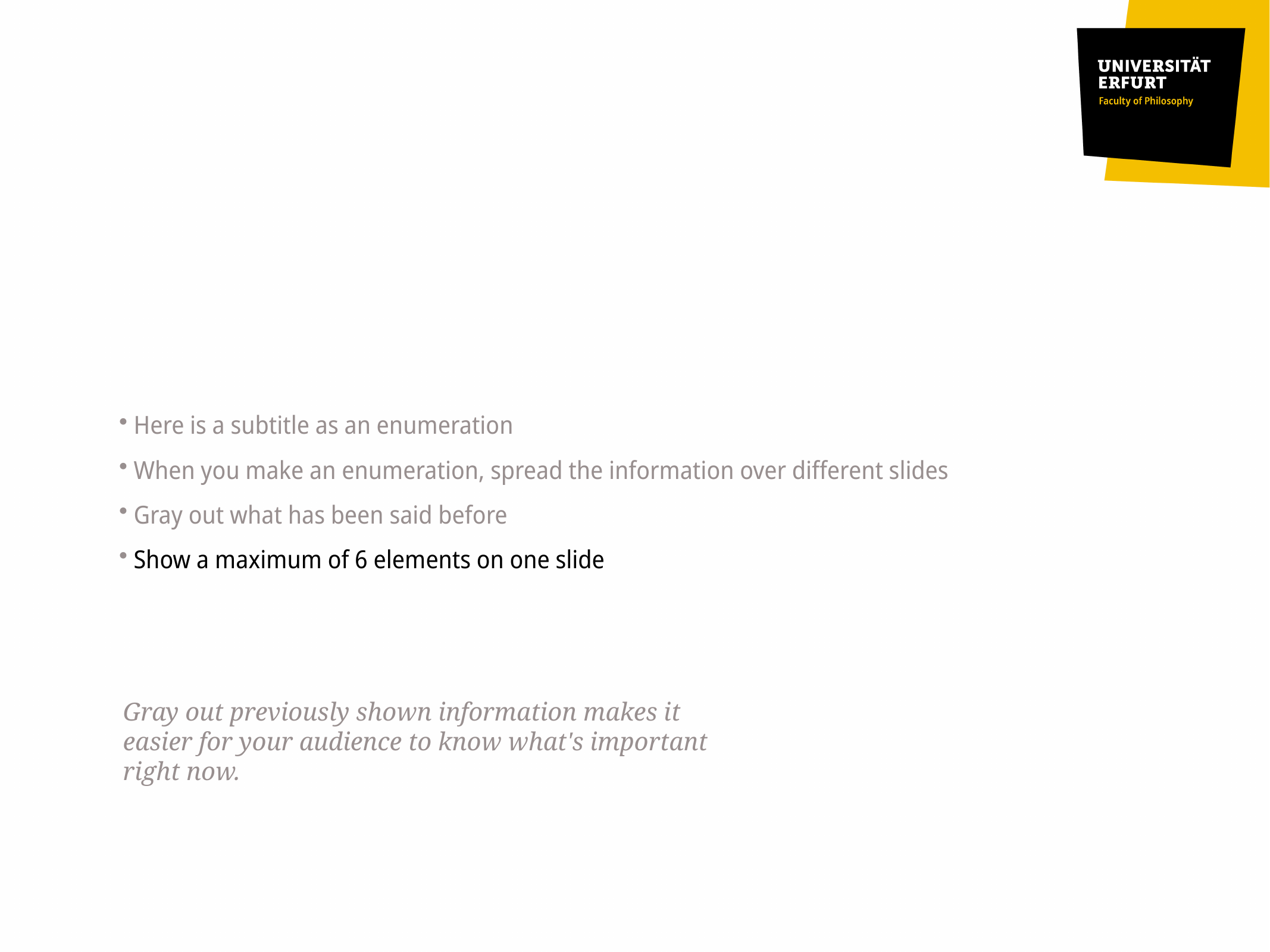

Here is a subtitle as an enumeration
 When you make an enumeration, spread the information over different slides
 Gray out what has been said before
 Show a maximum of 6 elements on one slide
Gray out previously shown information makes it easier for your audience to know what's important right now.